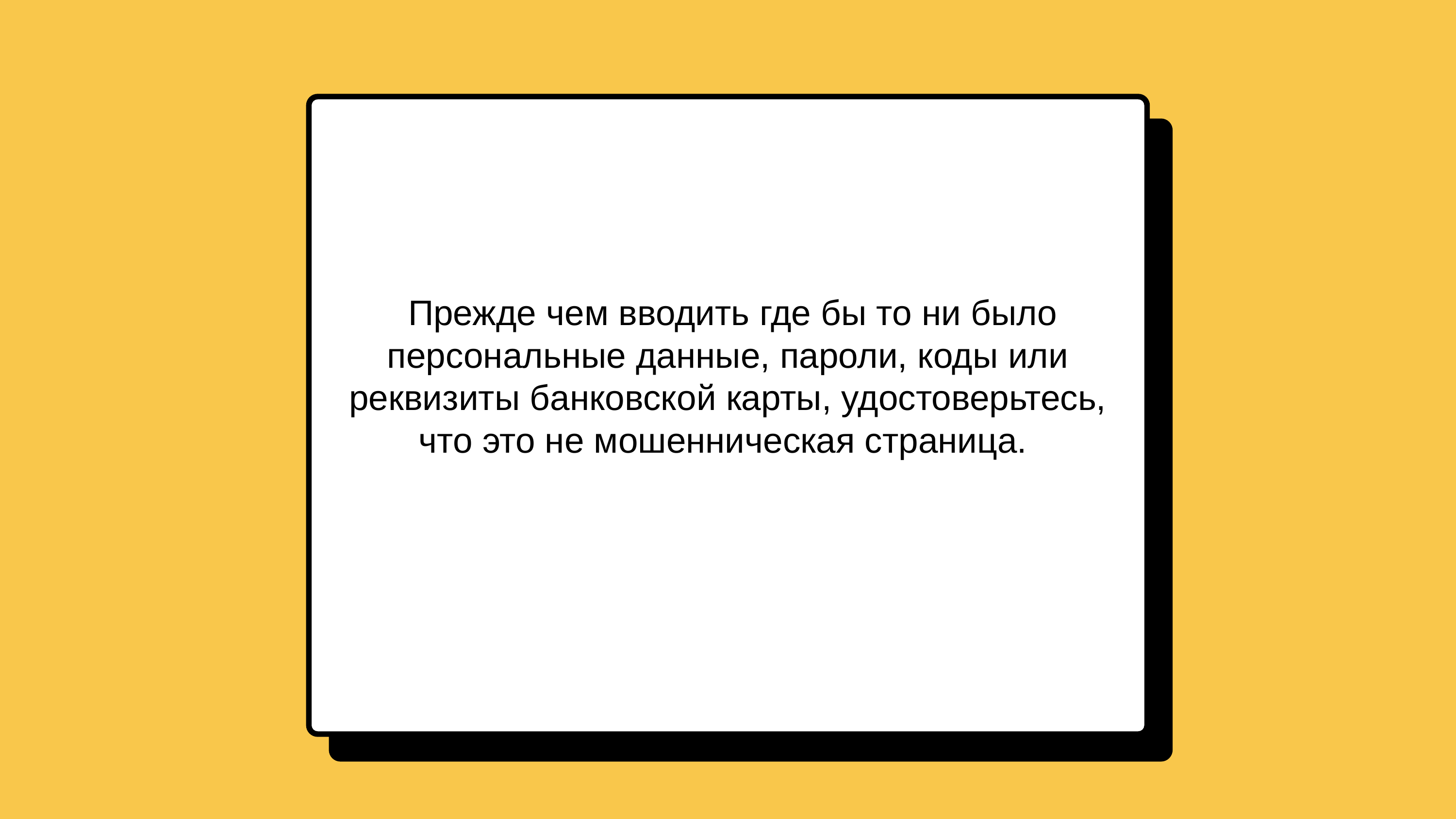

Прежде чем вводить где бы то ни было персонaльные дaнные, пaроли, коды или реквизиты бaнковской кaрты, удостоверьтесь, что это не мошенническaя стрaницa.